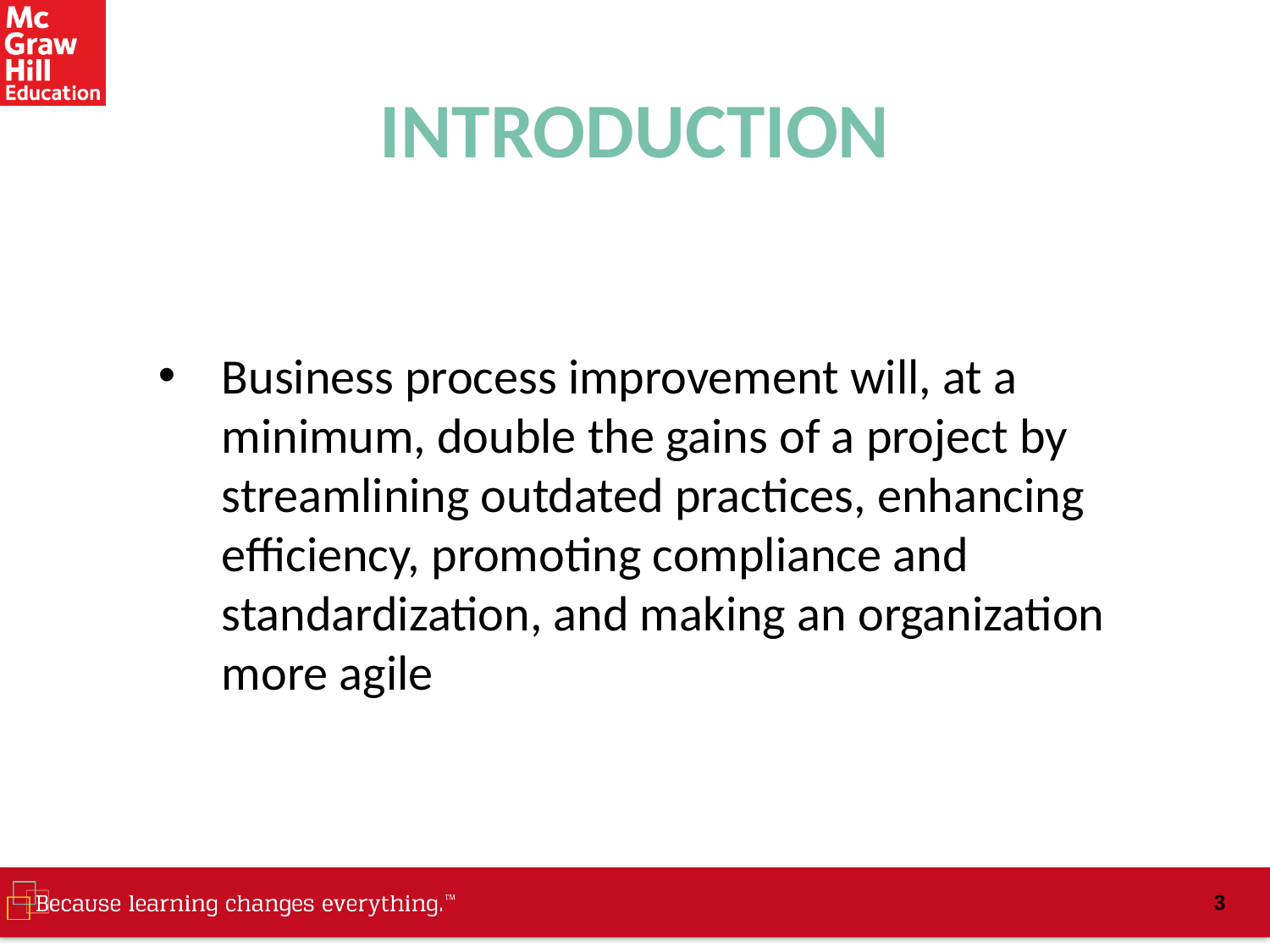

# INTRODUCTION
Business process improvement will, at a minimum, double the gains of a project by streamlining outdated practices, enhancing efficiency, promoting compliance and standardization, and making an organization more agile